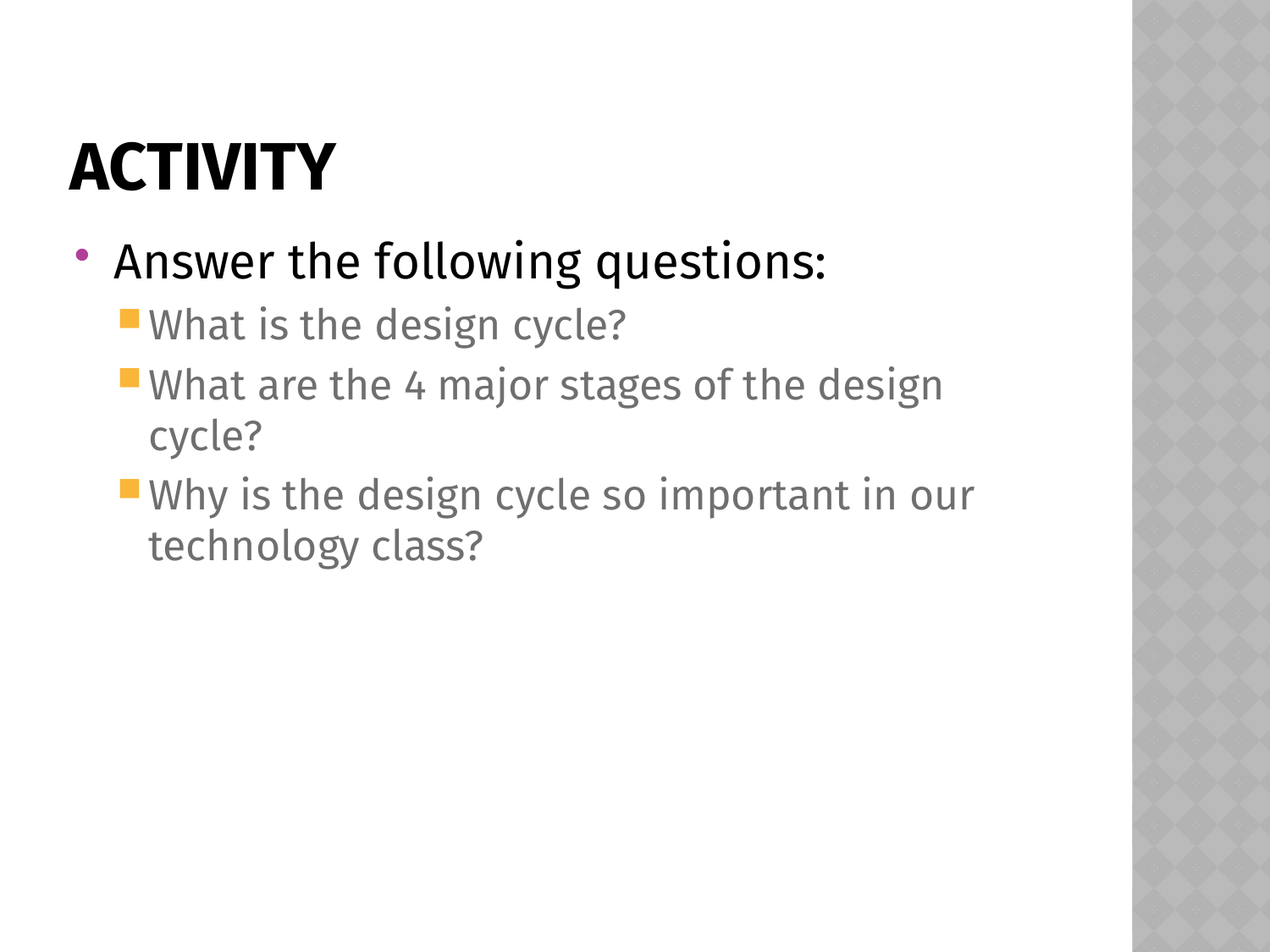

# activity
Answer the following questions:
What is the design cycle?
What are the 4 major stages of the design cycle?
Why is the design cycle so important in our technology class?